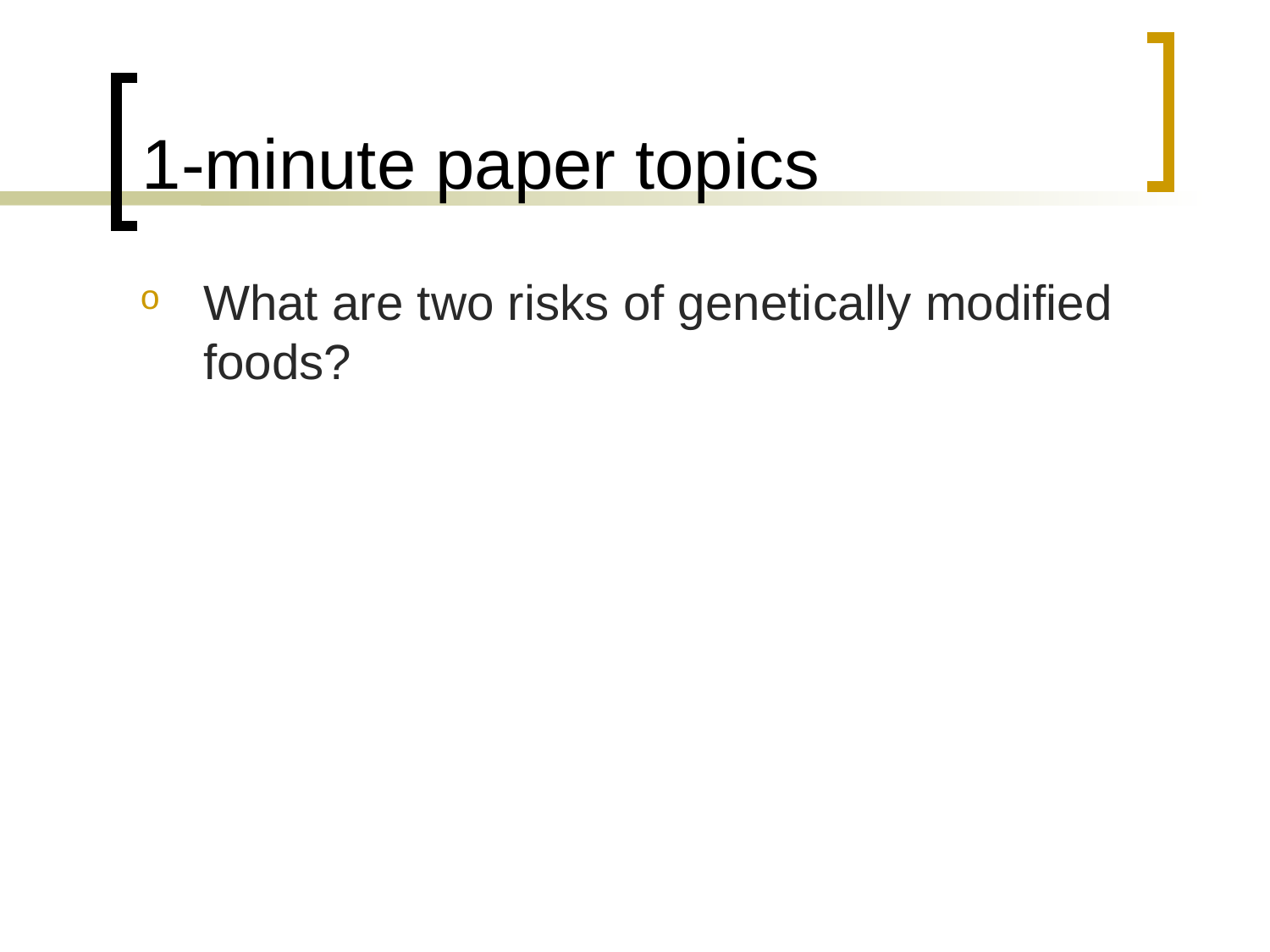

# 1-minute paper topics
What are two risks of genetically modified foods?